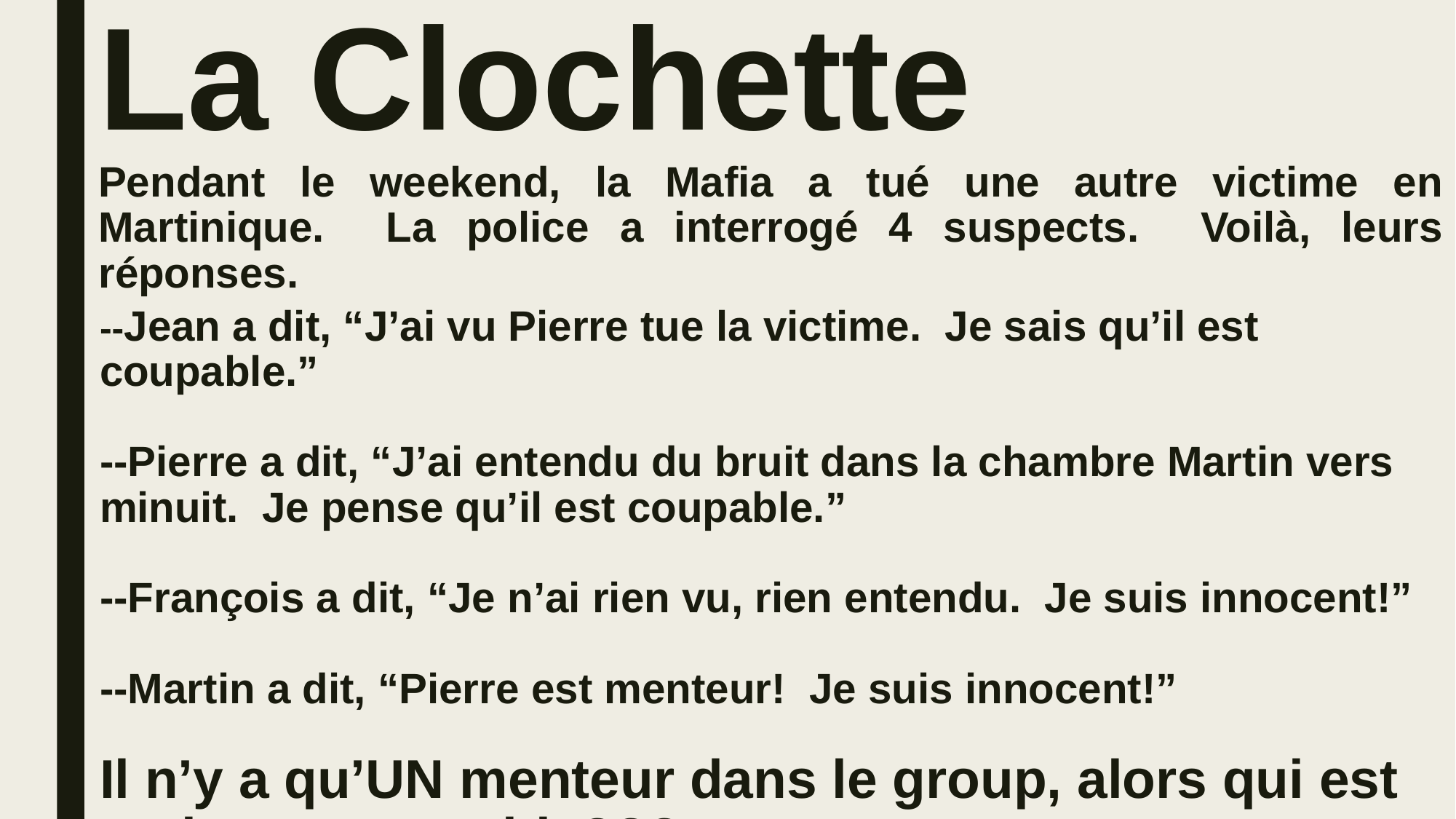

La Clochette
Pendant le weekend, la Mafia a tué une autre victime en Martinique.  La police a interrogé 4 suspects.  Voilà, leurs réponses.
# --Jean a dit, “J’ai vu Pierre tue la victime.  Je sais qu’il est coupable.” --Pierre a dit, “J’ai entendu du bruit dans la chambre Martin vers minuit.  Je pense qu’il est coupable.” --François a dit, “Je n’ai rien vu, rien entendu.  Je suis innocent!” --Martin a dit, “Pierre est menteur!  Je suis innocent!” Il n’y a qu’UN menteur dans le group, alors qui est vraiment coupable???